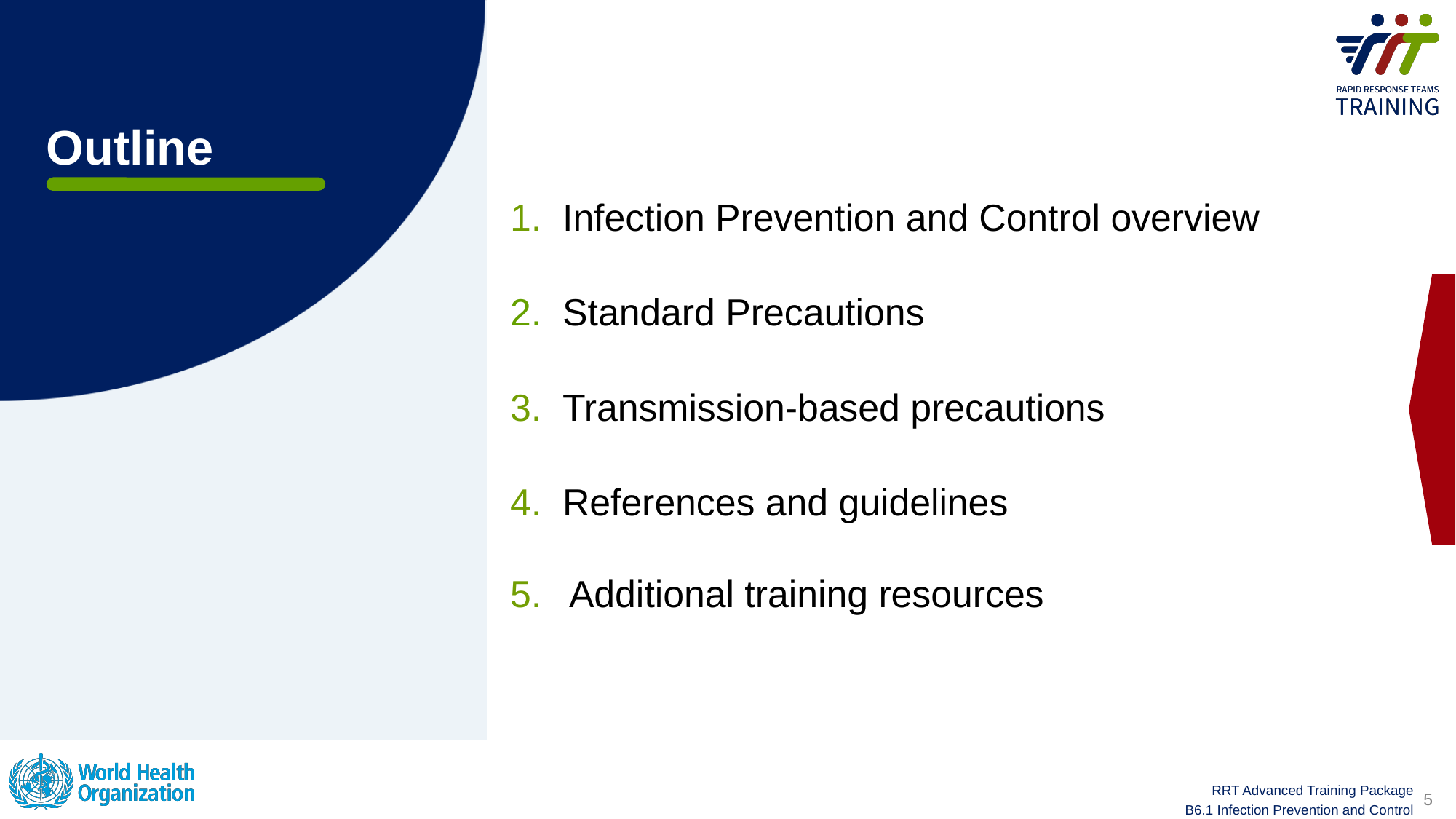

# Outline
Infection Prevention and Control overview

Standard Precautions

Transmission-based precautions

References and guidelines

Additional training resources